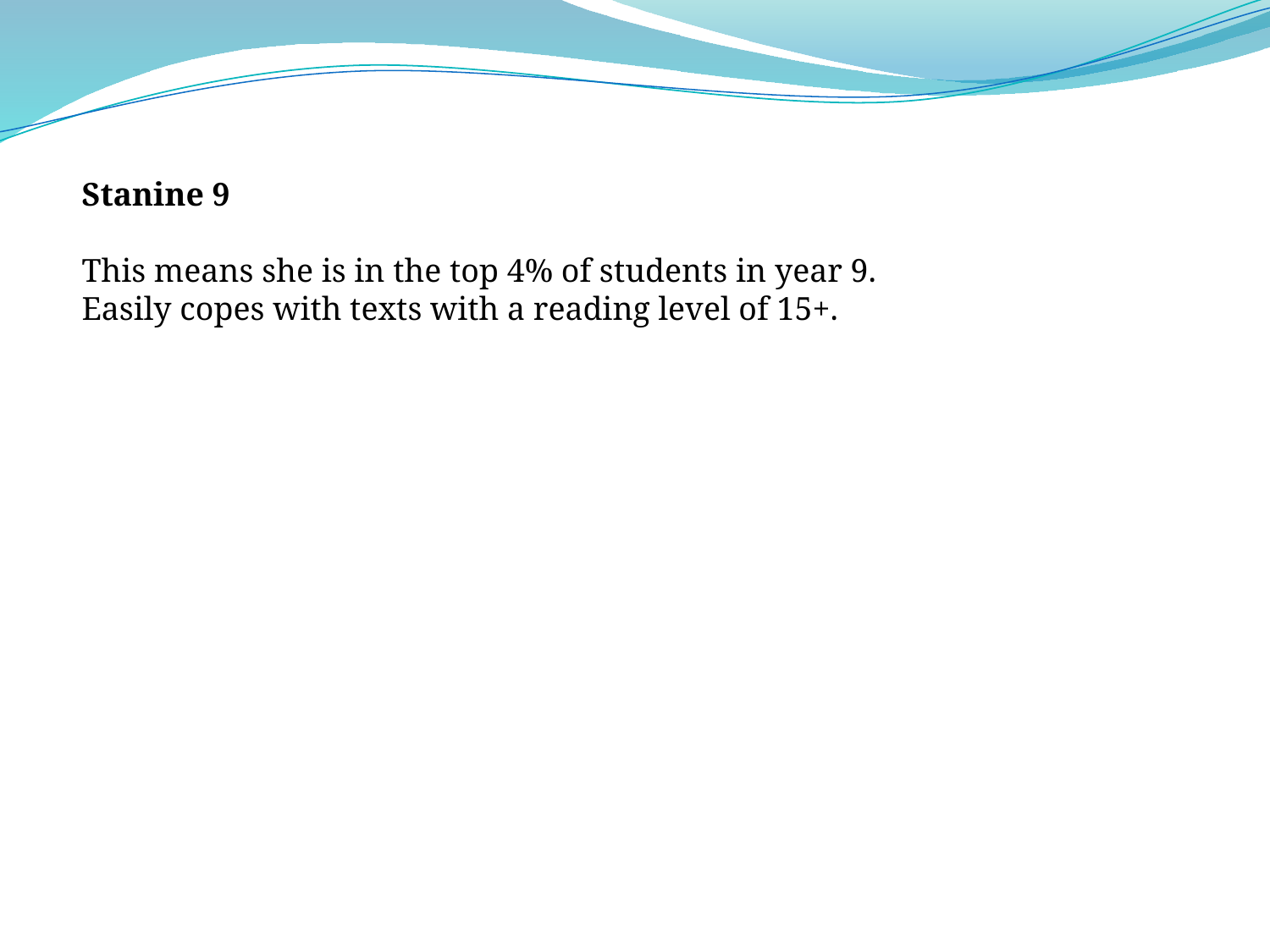

Stanine 9

This means she is in the top 4% of students in year 9.
Easily copes with texts with a reading level of 15+.